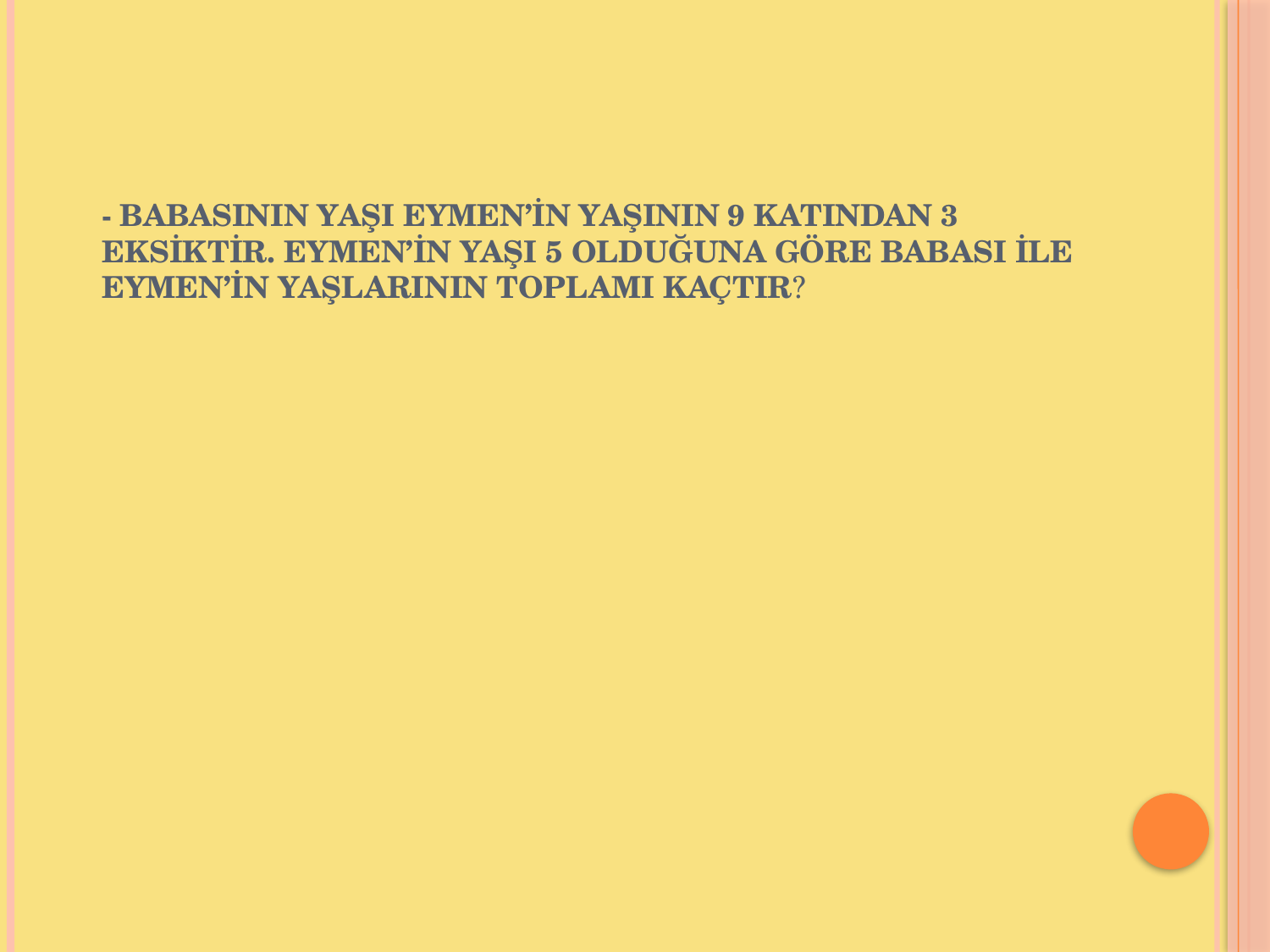

# - Babasının yaşı Eymen’in yaşının 9 katından 3 eksiktir. Eymen’in yaşı 5 olduğuna göre babası ile Eymen’in yaşlarının toplamı kaçtır?